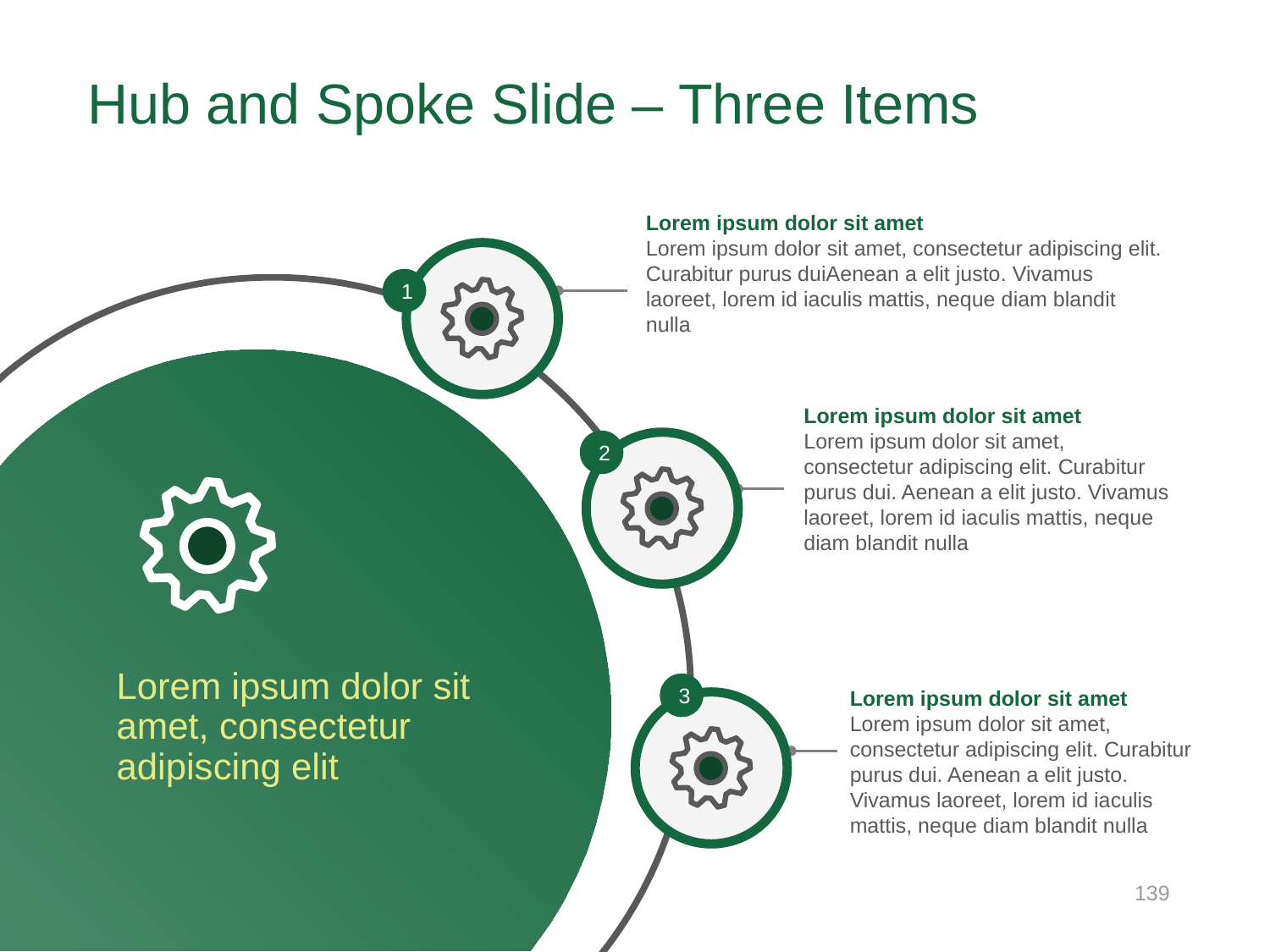

# Hub and Spoke Slide – Three Items

Lorem ipsum dolor sit amet
Lorem ipsum dolor sit amet, consectetur adipiscing elit. Curabitur purus duiAenean a elit justo. Vivamus laoreet, lorem id iaculis mattis, neque diam blandit nulla

1

Lorem ipsum dolor sit amet
Lorem ipsum dolor sit amet, consectetur adipiscing elit. Curabitur purus dui. Aenean a elit justo. Vivamus laoreet, lorem id iaculis mattis, neque diam blandit nulla
2

Lorem ipsum dolor sit amet, consectetur adipiscing elit
3

Lorem ipsum dolor sit amet
Lorem ipsum dolor sit amet, consectetur adipiscing elit. Curabitur purus dui. Aenean a elit justo. Vivamus laoreet, lorem id iaculis mattis, neque diam blandit nulla
139